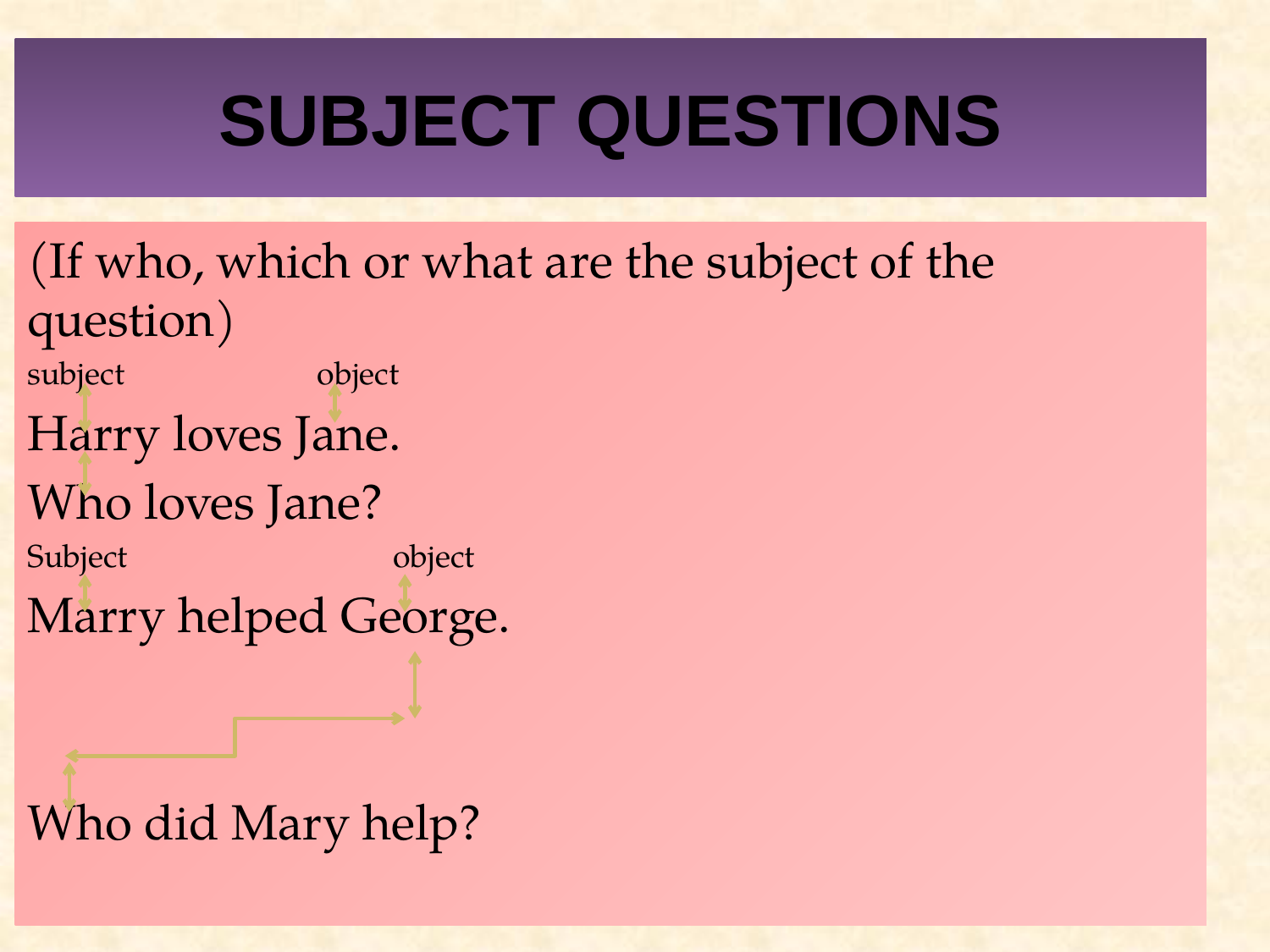

# SUBJECT QUESTIONS
(If who, which or what are the subject of the question)
subject                        object
Harry loves Jane.
Who loves Jane?
Subject                                 object
Marry helped George.

Who did Mary help?